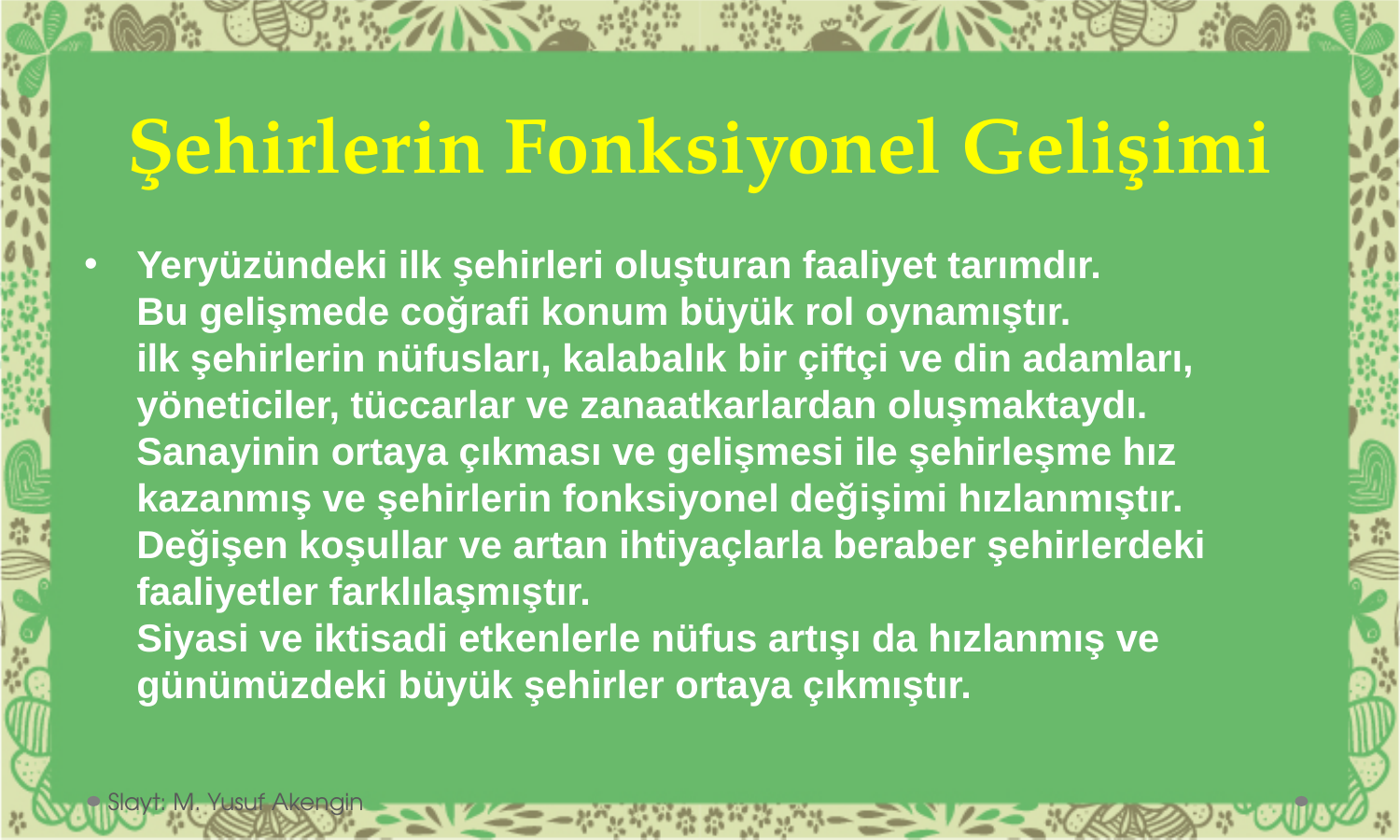

# Şehirlerin Fonksiyonel Gelişimi
Yeryüzündeki ilk şehirleri oluşturan faaliyet tarımdır.
Bu gelişmede coğrafi konum büyük rol oynamıştır.
ilk şehirlerin nüfusları, kalabalık bir çiftçi ve din adamları, yöneticiler, tüccarlar ve zanaatkarlardan oluşmaktaydı.
Sanayinin ortaya çıkması ve gelişmesi ile şehirleşme hız kazanmış ve şehirlerin fonksiyonel değişimi hızlanmıştır.
Değişen koşullar ve artan ihtiyaçlarla beraber şehirlerdeki faaliyetler farklılaşmıştır.
Siyasi ve iktisadi etkenlerle nüfus artışı da hızlanmış ve günümüzdeki büyük şehirler ortaya çıkmıştır.
Slayt: M. Yusuf Akengin